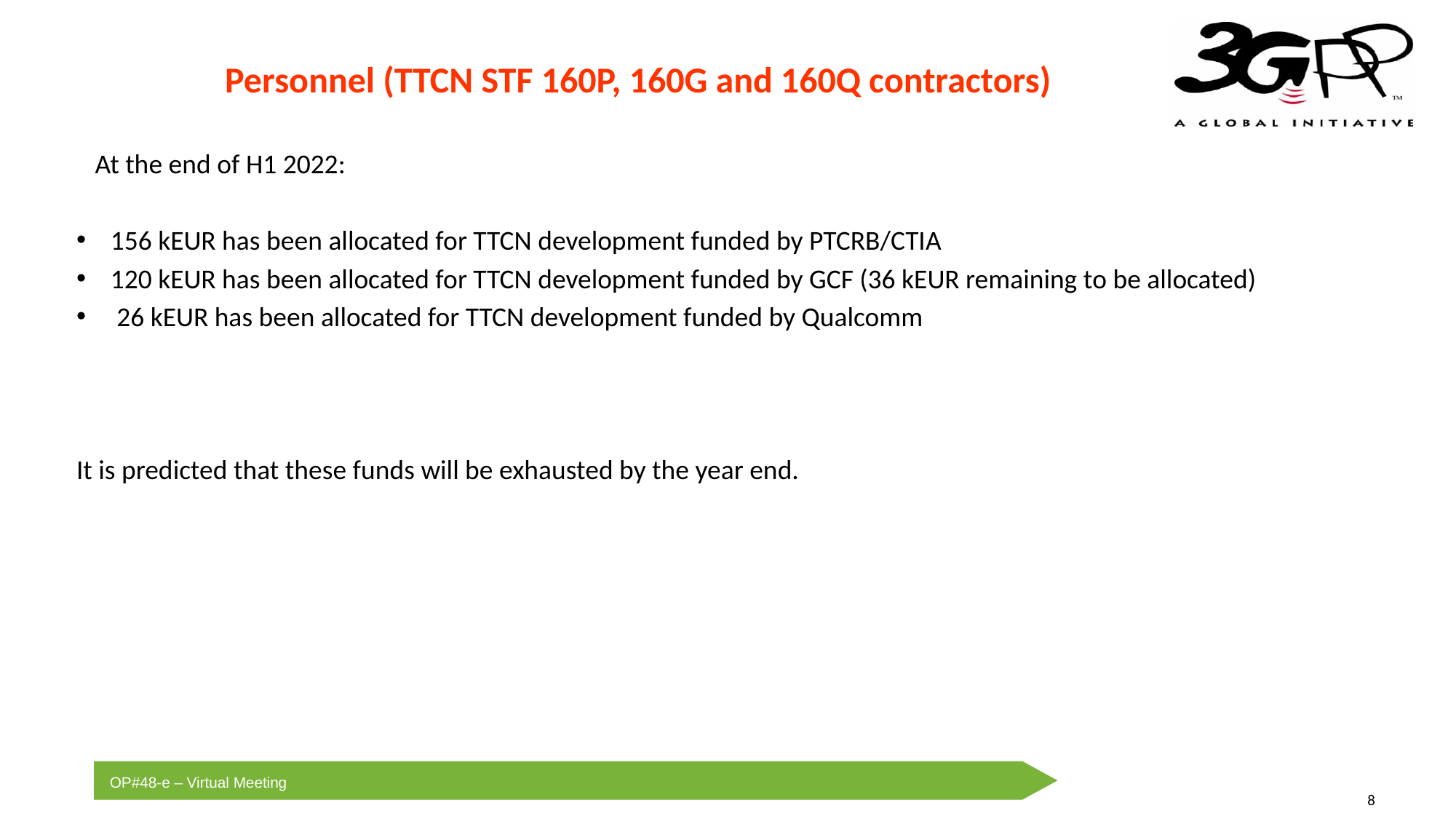

Personnel (TTCN STF 160P, 160G and 160Q contractors)

   At the end of H1 2022:

156 kEUR has been allocated for TTCN development funded by PTCRB/CTIA
120 kEUR has been allocated for TTCN development funded by GCF (36 kEUR remaining to be allocated)
 26 kEUR has been allocated for TTCN development funded by Qualcomm

It is predicted that these funds will be exhausted by the year end.

|  |
| --- |
|  |
| --- |